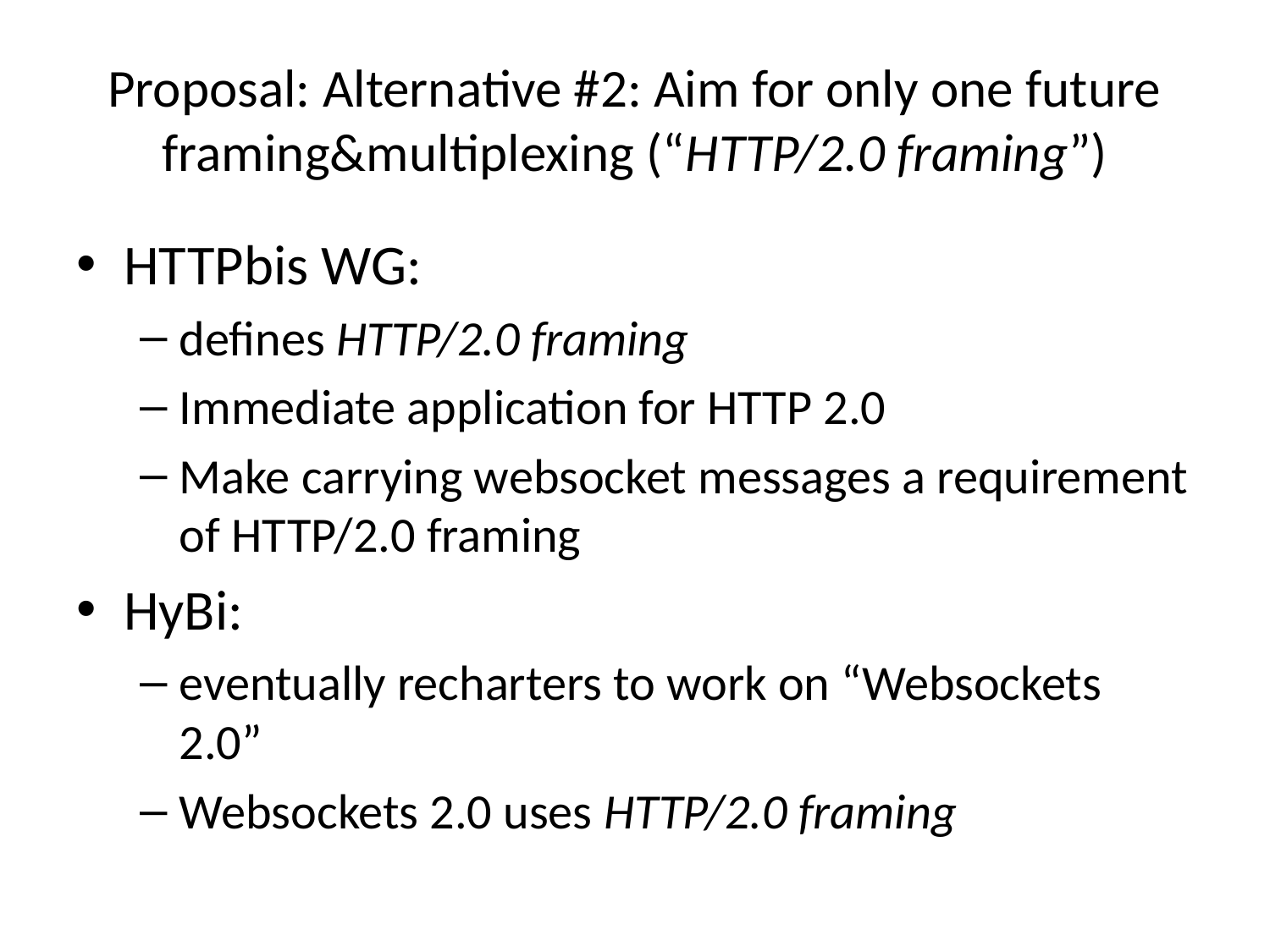

# Proposal: Alternative #2: Aim for only one future framing&multiplexing (“HTTP/2.0 framing”)
HTTPbis WG:
defines HTTP/2.0 framing
Immediate application for HTTP 2.0
Make carrying websocket messages a requirement of HTTP/2.0 framing
HyBi:
eventually recharters to work on “Websockets 2.0”
Websockets 2.0 uses HTTP/2.0 framing